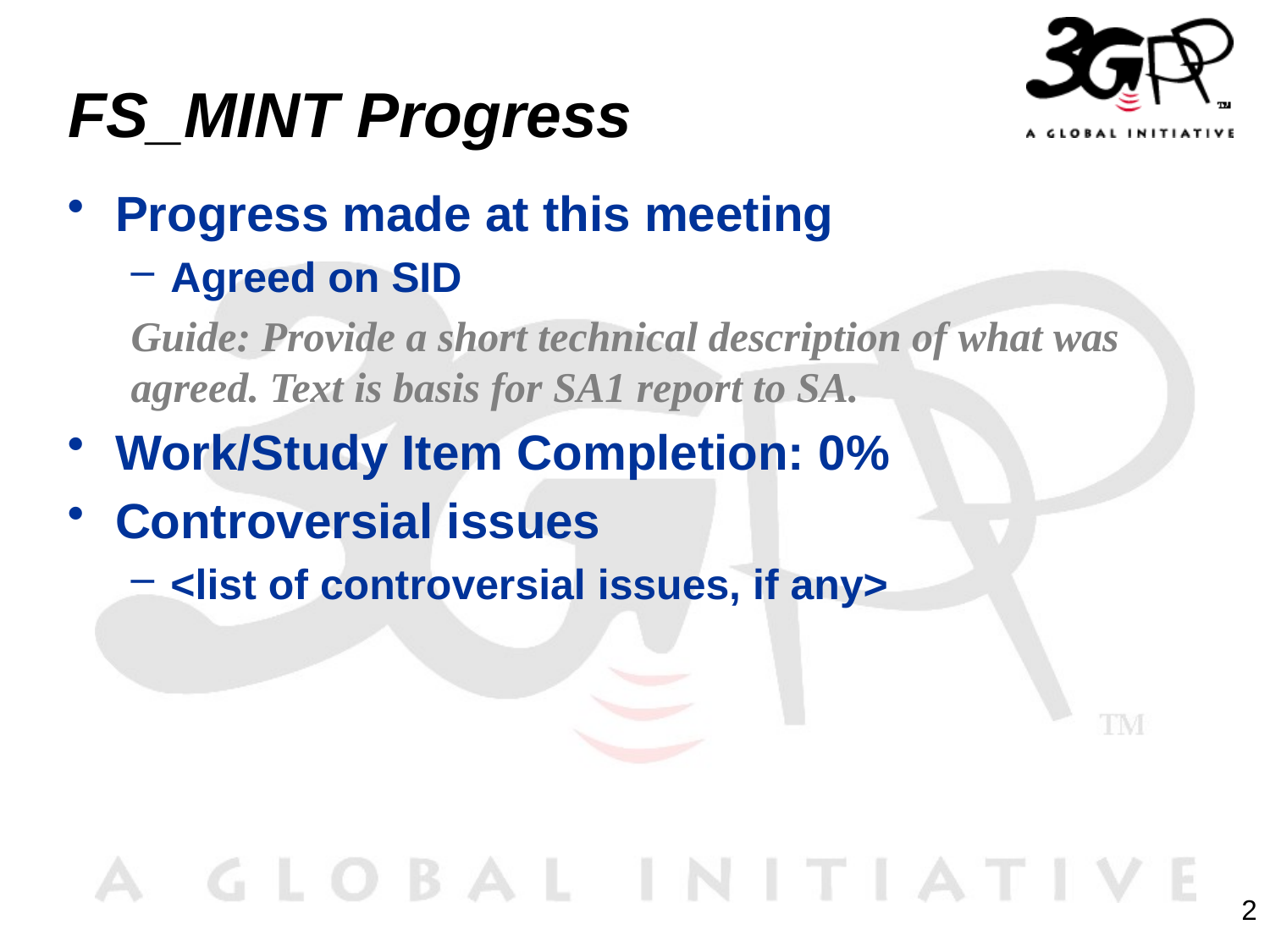

# FS_MINT Progress
Progress made at this meeting
Agreed on SID
Guide: Provide a short technical description of what was agreed. Text is basis for SA1 report to SA.
Work/Study Item Completion: 0%
Controversial issues
<list of controversial issues, if any>
2